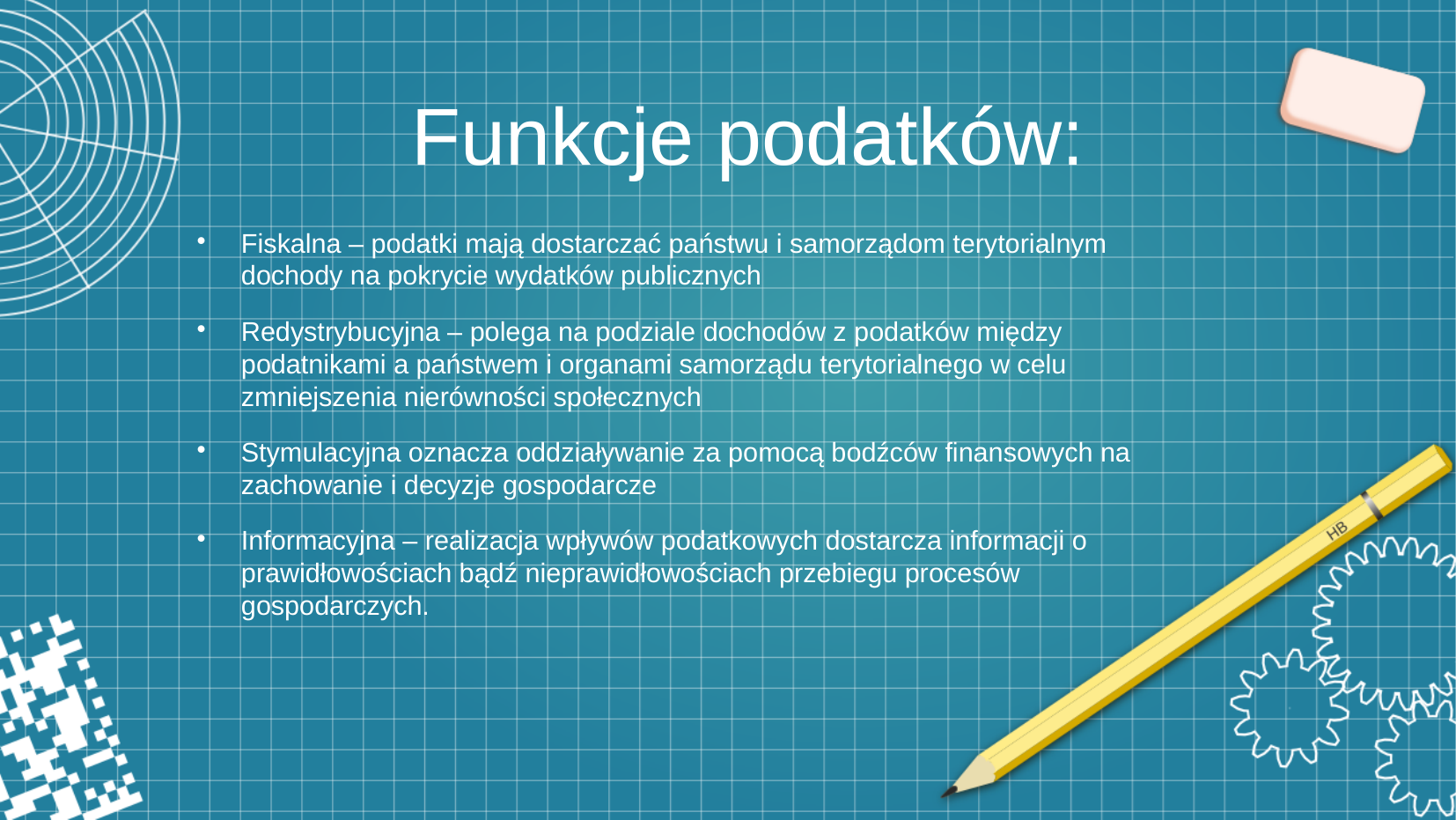

# Funkcje podatków:
Fiskalna – podatki mają dostarczać państwu i samorządom terytorialnym dochody na pokrycie wydatków publicznych
Redystrybucyjna – polega na podziale dochodów z podatków między podatnikami a państwem i organami samorządu terytorialnego w celu zmniejszenia nierówności społecznych
Stymulacyjna oznacza oddziaływanie za pomocą bodźców finansowych na zachowanie i decyzje gospodarcze
Informacyjna – realizacja wpływów podatkowych dostarcza informacji o prawidłowościach bądź nieprawidłowościach przebiegu procesów gospodarczych.